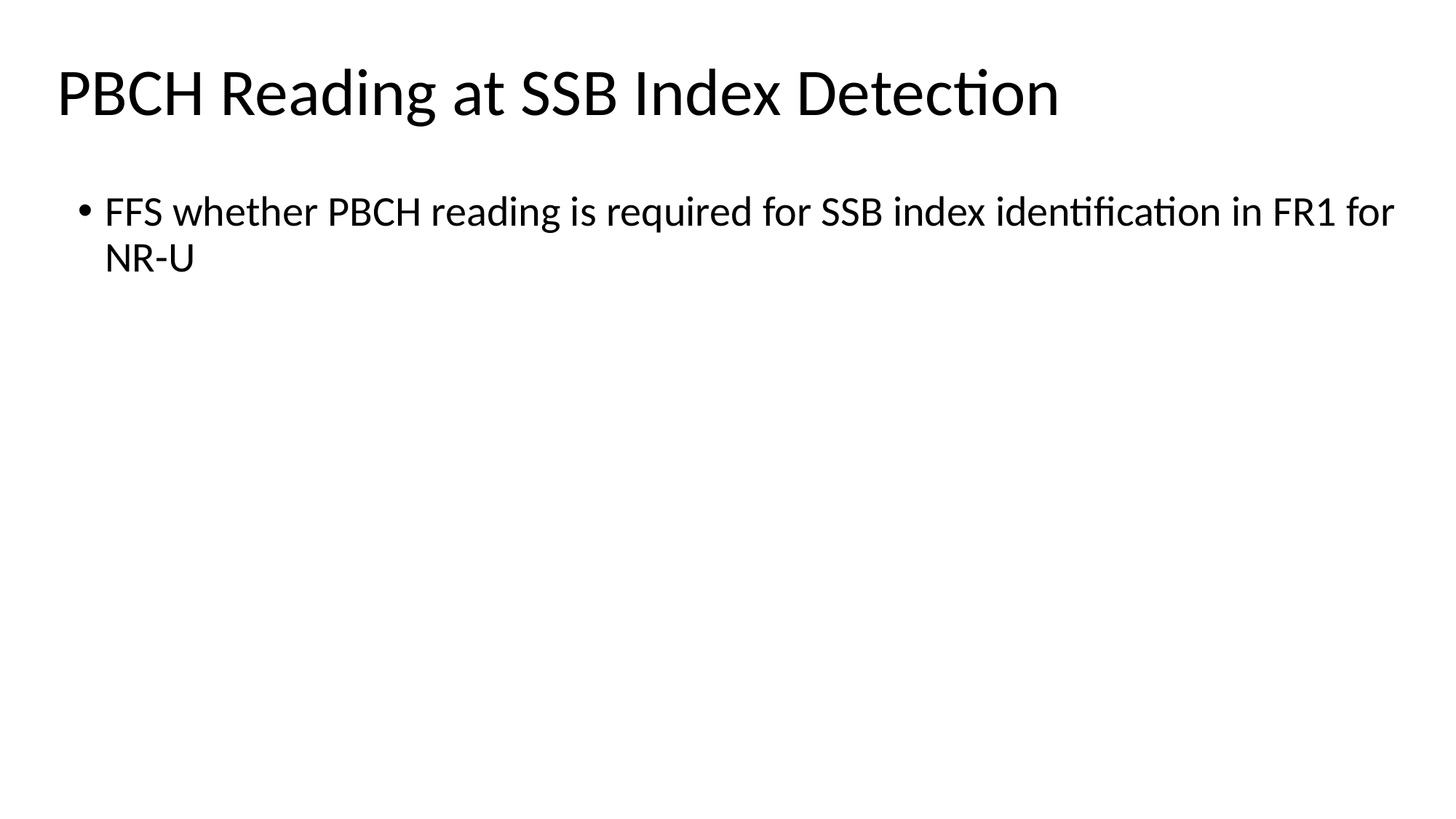

# PBCH Reading at SSB Index Detection
FFS whether PBCH reading is required for SSB index identification in FR1 for NR-U